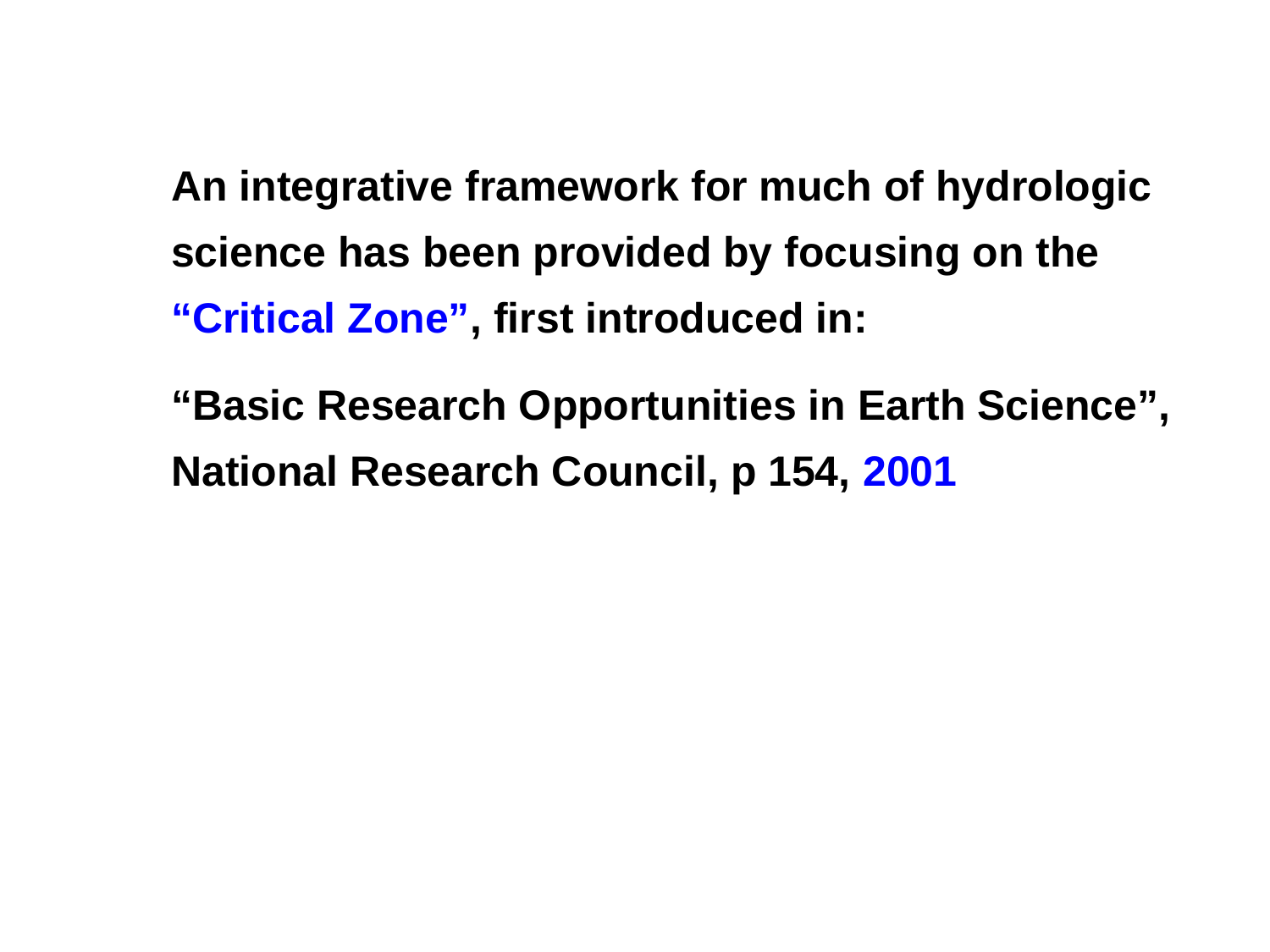

An integrative framework for much of hydrologic science has been provided by focusing on the “Critical Zone”, first introduced in:
“Basic Research Opportunities in Earth Science”, National Research Council, p 154, 2001